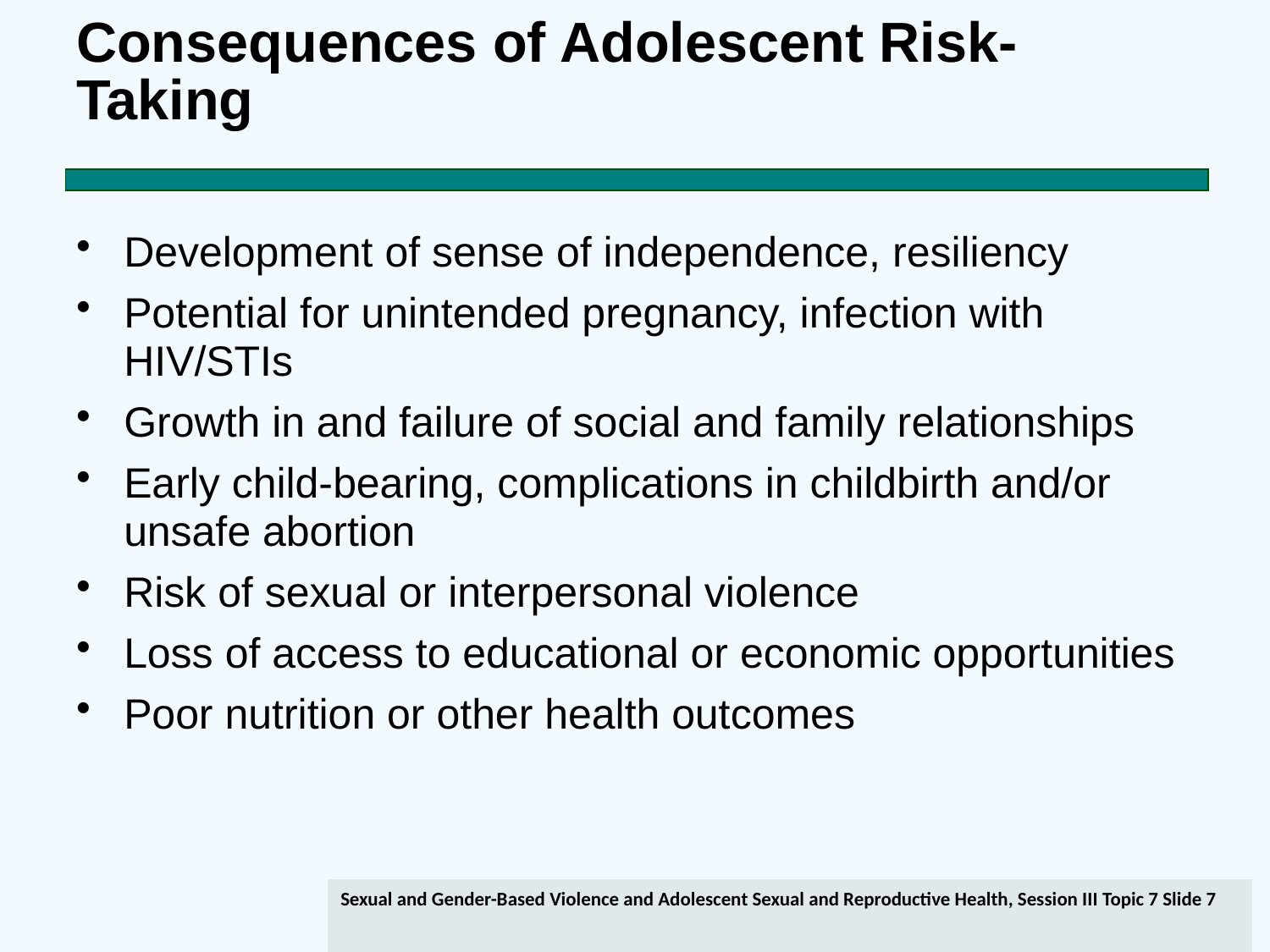

# Consequences of Adolescent Risk-Taking
Development of sense of independence, resiliency
Potential for unintended pregnancy, infection with HIV/STIs
Growth in and failure of social and family relationships
Early child-bearing, complications in childbirth and/or unsafe abortion
Risk of sexual or interpersonal violence
Loss of access to educational or economic opportunities
Poor nutrition or other health outcomes

Sexual and Gender-Based Violence and Adolescent Sexual and Reproductive Health, Session III Topic 7 Slide 7